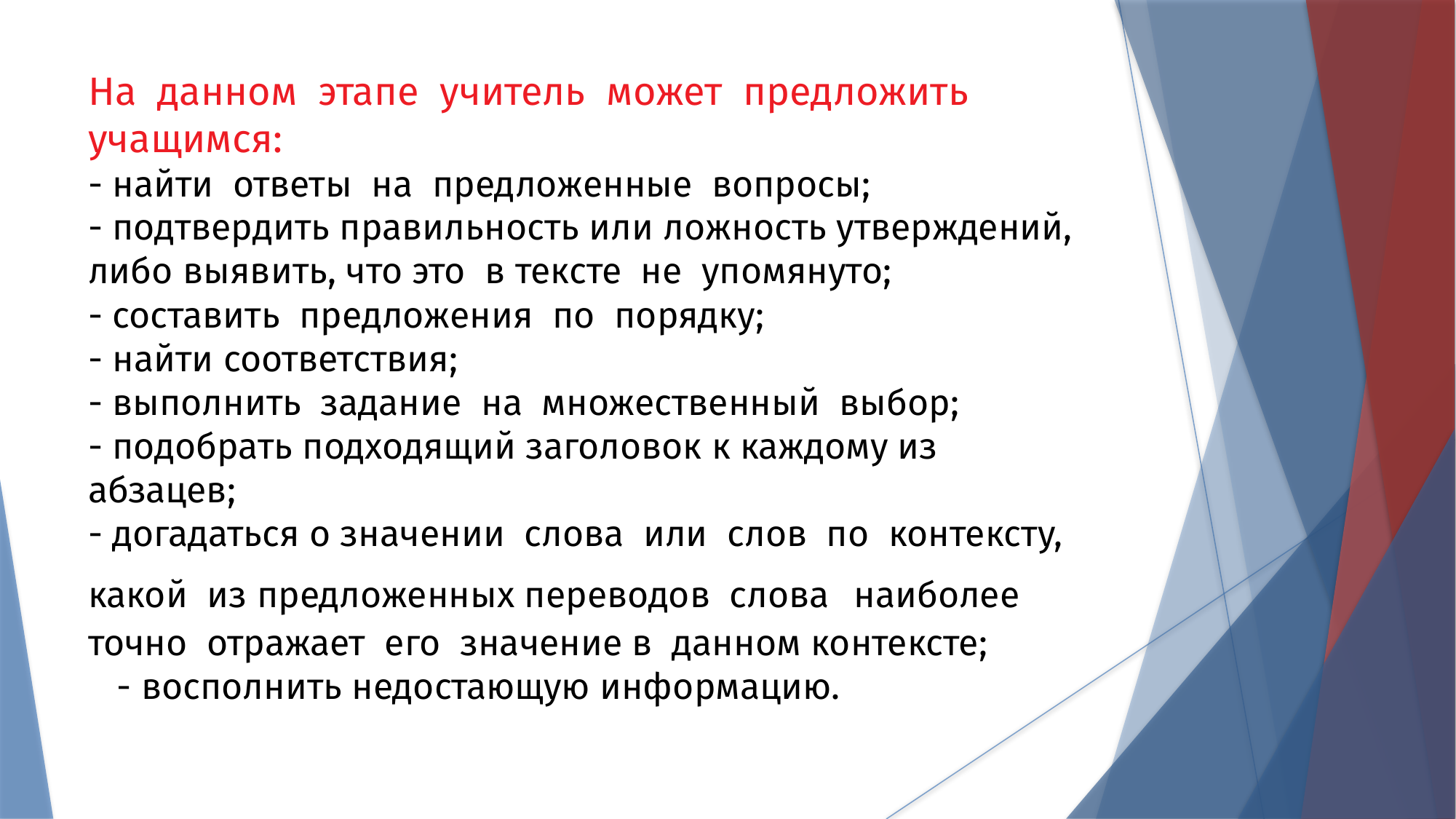

На  данном  этапе  учитель  может  предложить учащимся:
- найти  ответы  на  предложенные  вопросы;
- подтвердить правильность или ложность утверждений, либо выявить, что это  в тексте  не  упомянуто;
- составить  предложения  по  порядку;
- найти соответствия;
- выполнить  задание  на  множественный  выбор;
- подобрать подходящий заголовок к каждому из абзацев;
- догадаться о значении  слова  или  слов  по  контексту, какой  из предложенных переводов  слова  наиболее  точно  отражает  его  значение в  данном контексте;
   - восполнить недостающую информацию.